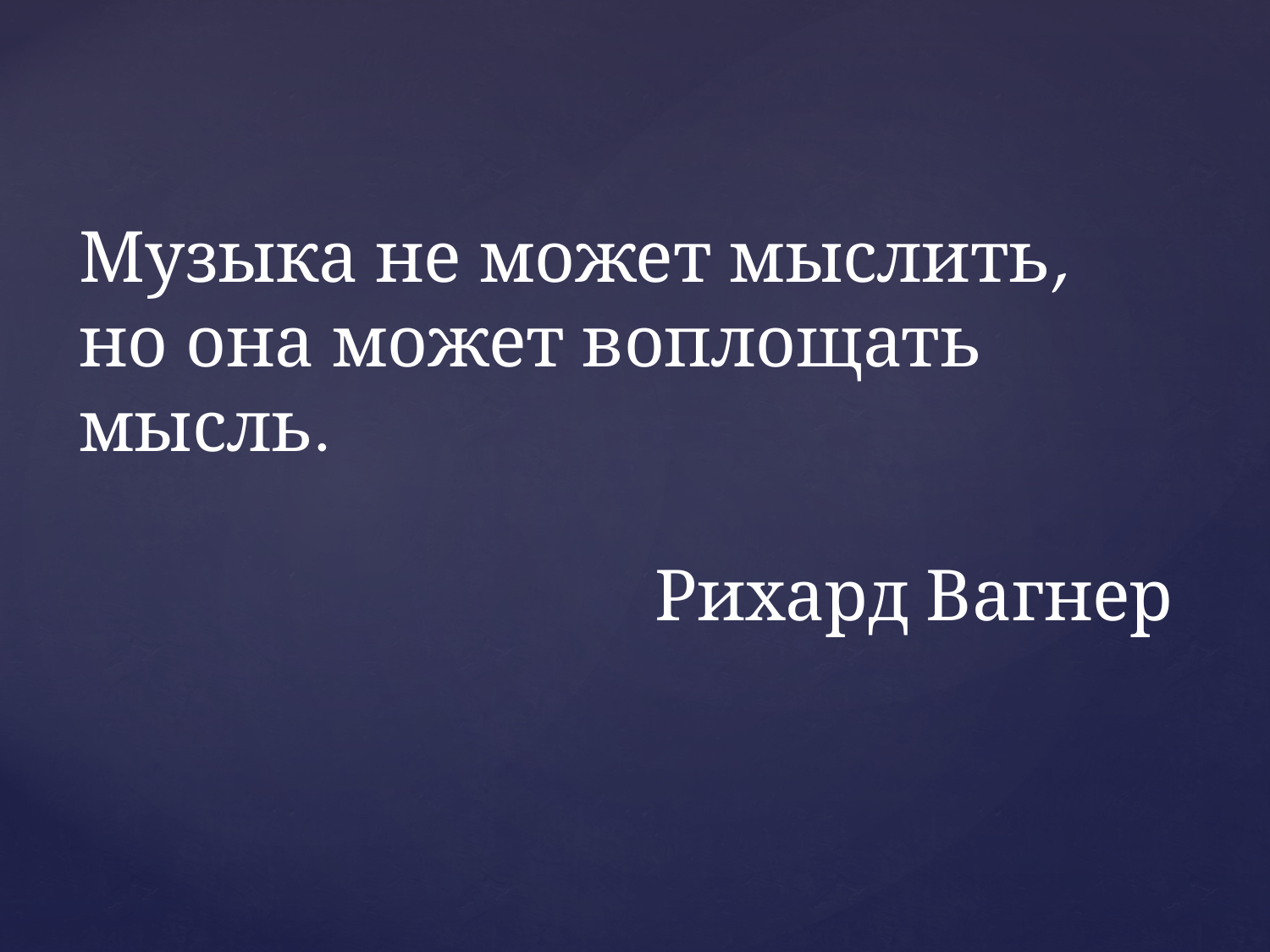

Музыка не может мыслить, но она может воплощать мысль.

Рихард Вагнер